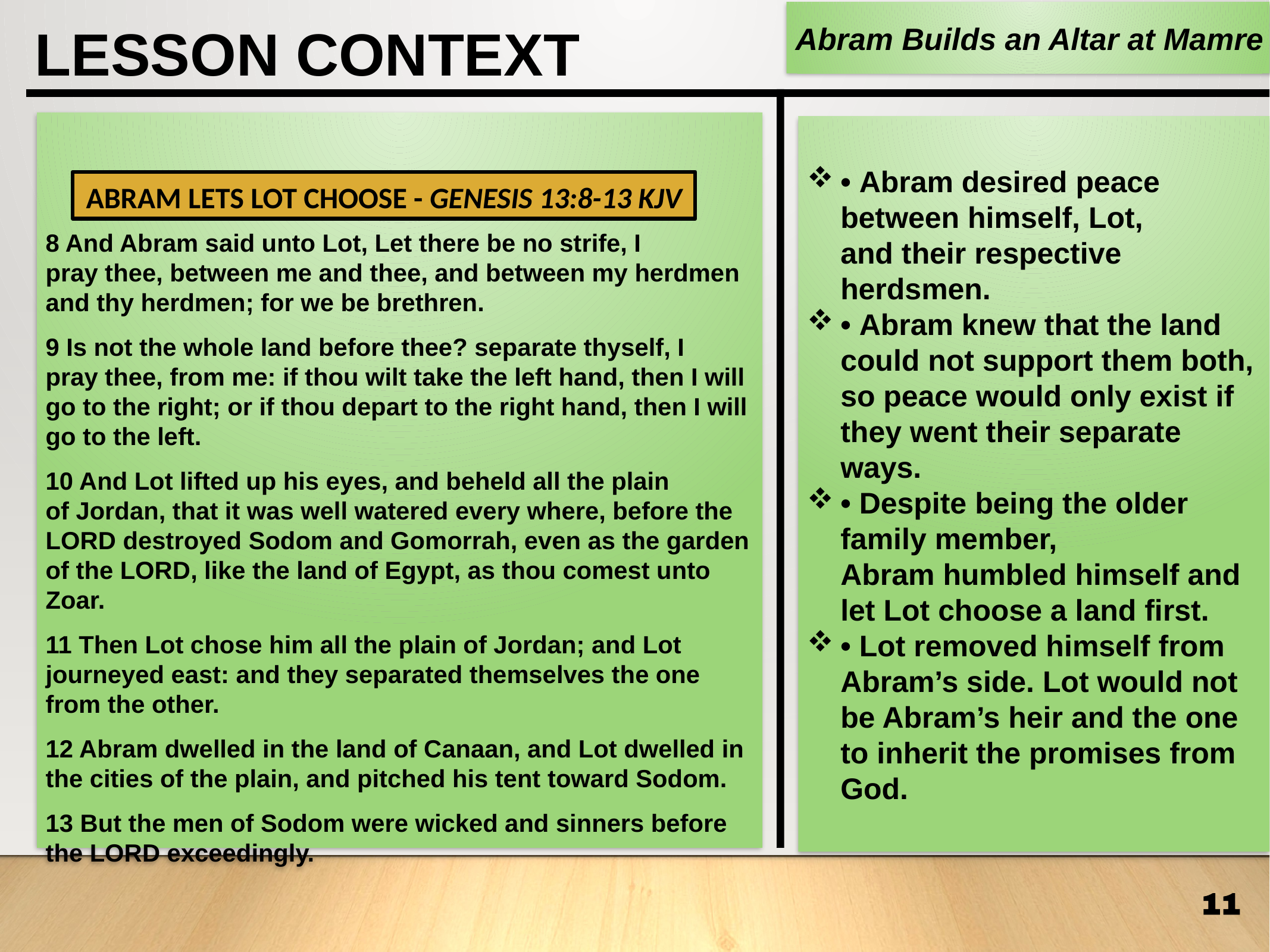

Abram Builds an Altar at Mamre
LESSON CONTEXT

8 And Abram said unto Lot, Let there be no strife, I pray thee, between me and thee, and between my herdmen and thy herdmen; for we be brethren.
9 Is not the whole land before thee? separate thyself, I pray thee, from me: if thou wilt take the left hand, then I will go to the right; or if thou depart to the right hand, then I will go to the left.
10 And Lot lifted up his eyes, and beheld all the plain of Jordan, that it was well watered every where, before the LORD destroyed Sodom and Gomorrah, even as the garden of the LORD, like the land of Egypt, as thou comest unto Zoar.
11 Then Lot chose him all the plain of Jordan; and Lot journeyed east: and they separated themselves the one from the other.
12 Abram dwelled in the land of Canaan, and Lot dwelled in the cities of the plain, and pitched his tent toward Sodom.
13 But the men of Sodom were wicked and sinners before the LORD exceedingly.
• Abram desired peace between himself, Lot, and their respective herdsmen.
• Abram knew that the land could not support them both, so peace would only exist if they went their separate ways.
• Despite being the older family member, Abram humbled himself and let Lot choose a land first.
• Lot removed himself from Abram’s side. Lot would not be Abram’s heir and the one to inherit the promises from God.
Abram Lets Lot Choose - Genesis 13:8-13 KJV

11